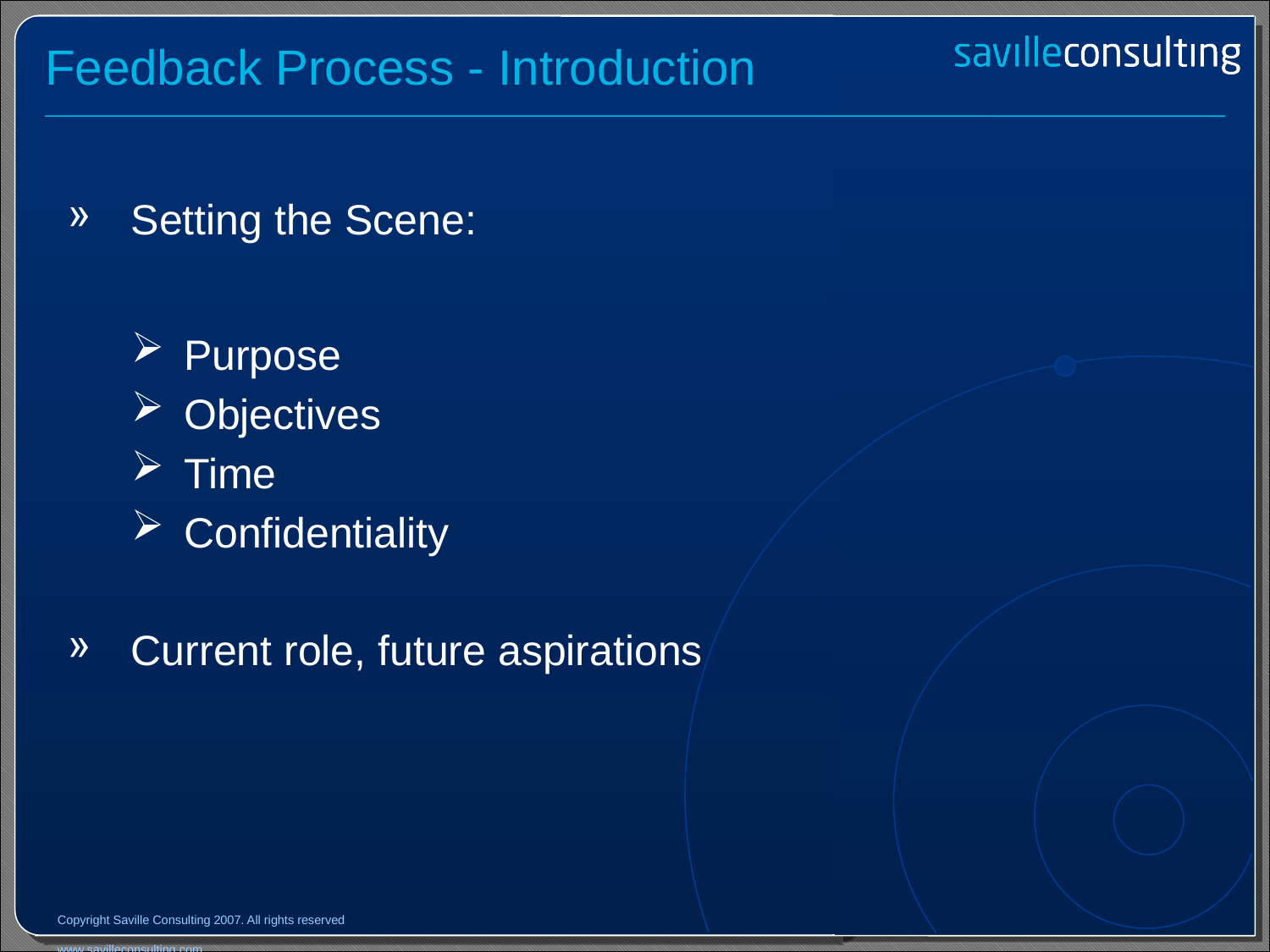

# Feedback Process - Introduction
Setting the Scene:

Purpose
Objectives
Time
Confidentiality

Current role, future aspirations